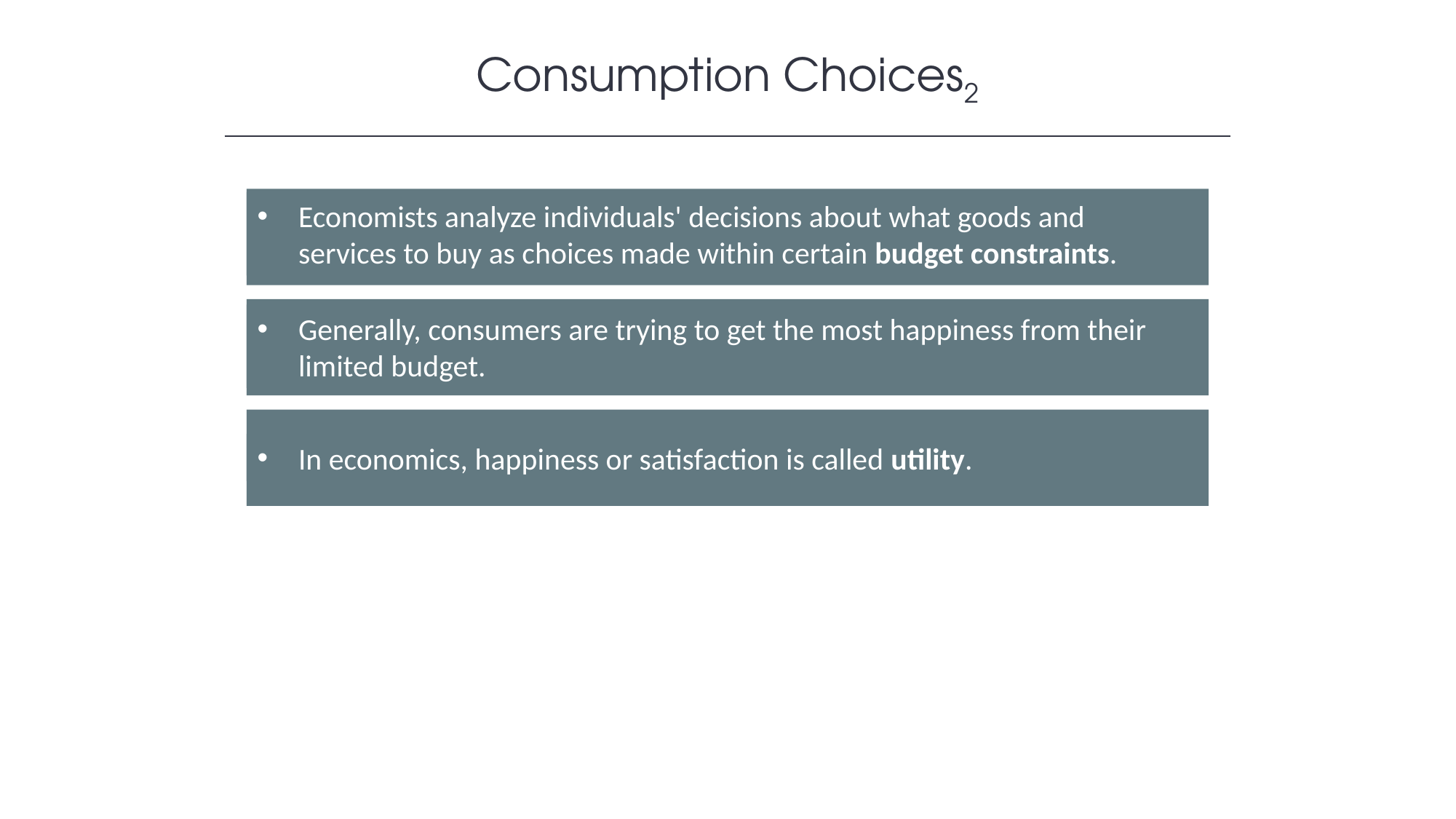

Consumption Choices2

Economists analyze individuals' decisions about what goods and services to buy as choices made within certain budget constraints.

Generally, consumers are trying to get the most happiness from their limited budget.

In economics, happiness or satisfaction is called utility.